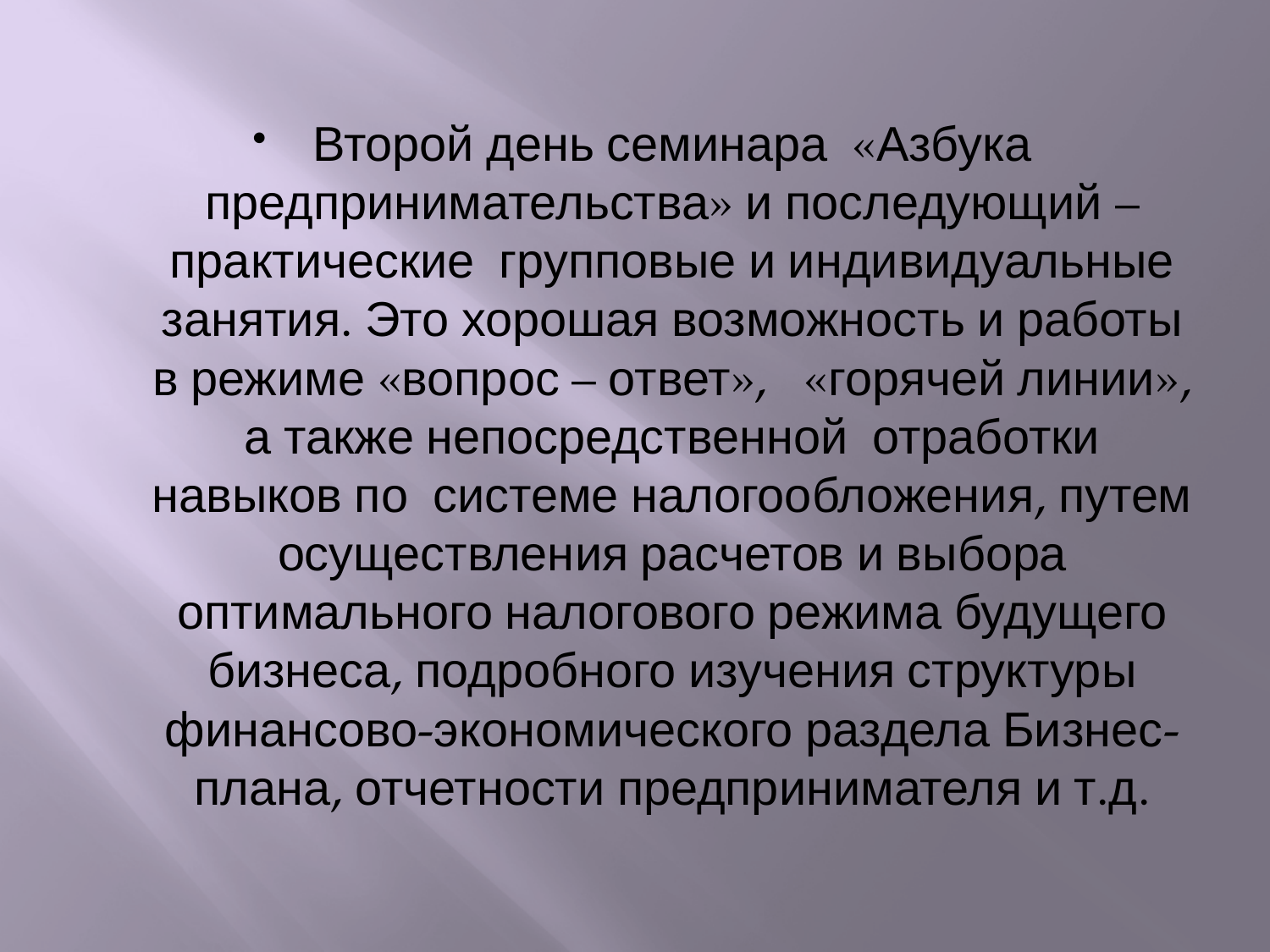

Второй день семинара  «Азбука предпринимательства» и последующий – практические  групповые и индивидуальные занятия. Это хорошая возможность и работы в режиме «вопрос – ответ»,   «горячей линии», а также непосредственной  отработки навыков по  системе налогообложения, путем осуществления расчетов и выбора оптимального налогового режима будущего бизнеса, подробного изучения структуры финансово-экономического раздела Бизнес-плана, отчетности предпринимателя и т.д.